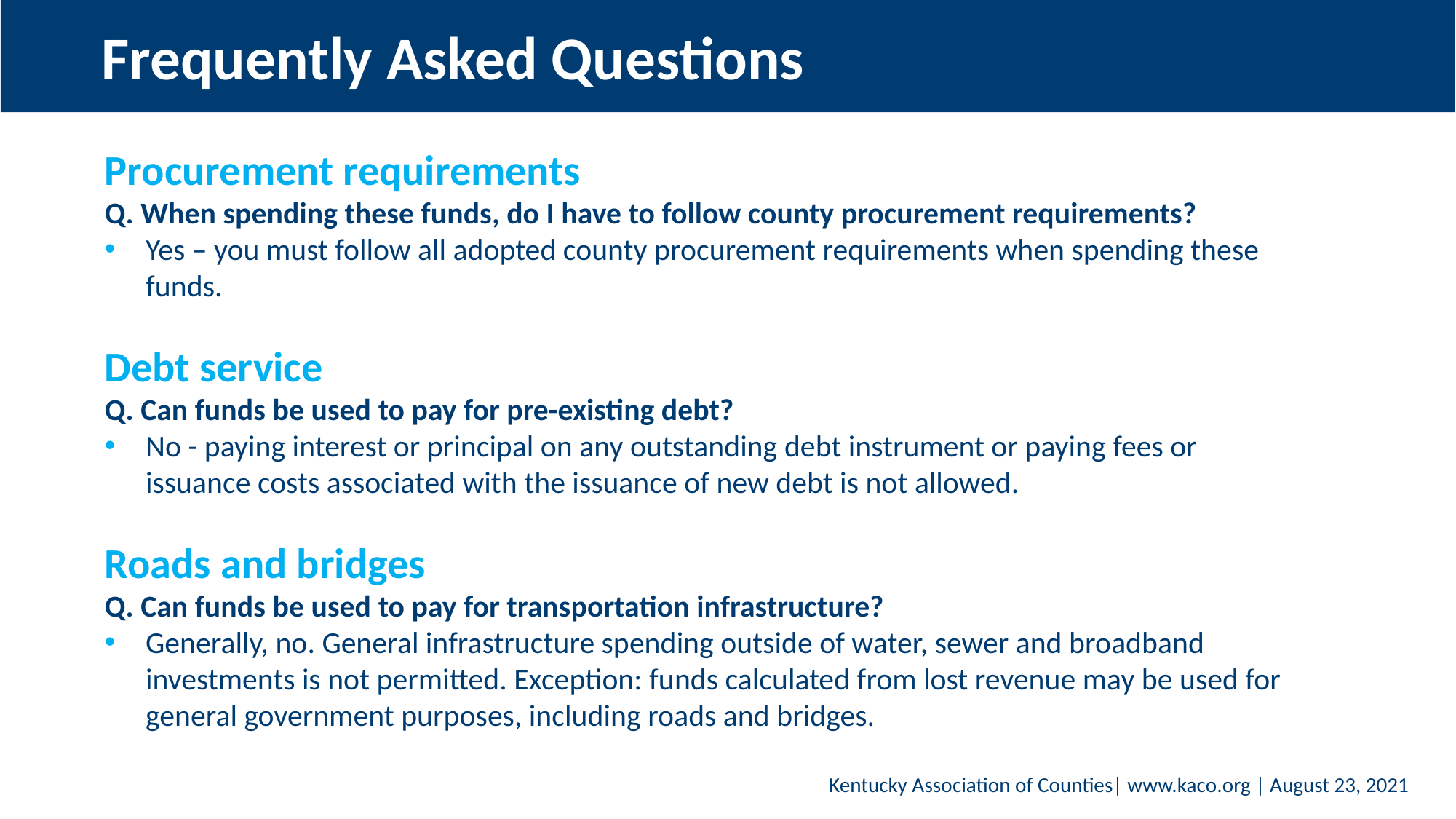

Frequently Asked Questions
Procurement requirements
Q. When spending these funds, do I have to follow county procurement requirements?
Yes – you must follow all adopted county procurement requirements when spending these funds.

Debt service
Q. Can funds be used to pay for pre-existing debt?
No - paying interest or principal on any outstanding debt instrument or paying fees or issuance costs associated with the issuance of new debt is not allowed.

Roads and bridges
Q. Can funds be used to pay for transportation infrastructure?
Generally, no. General infrastructure spending outside of water, sewer and broadband investments is not permitted. Exception: funds calculated from lost revenue may be used for general government purposes, including roads and bridges.
Kentucky Association of Counties| www.kaco.org | August 23, 2021